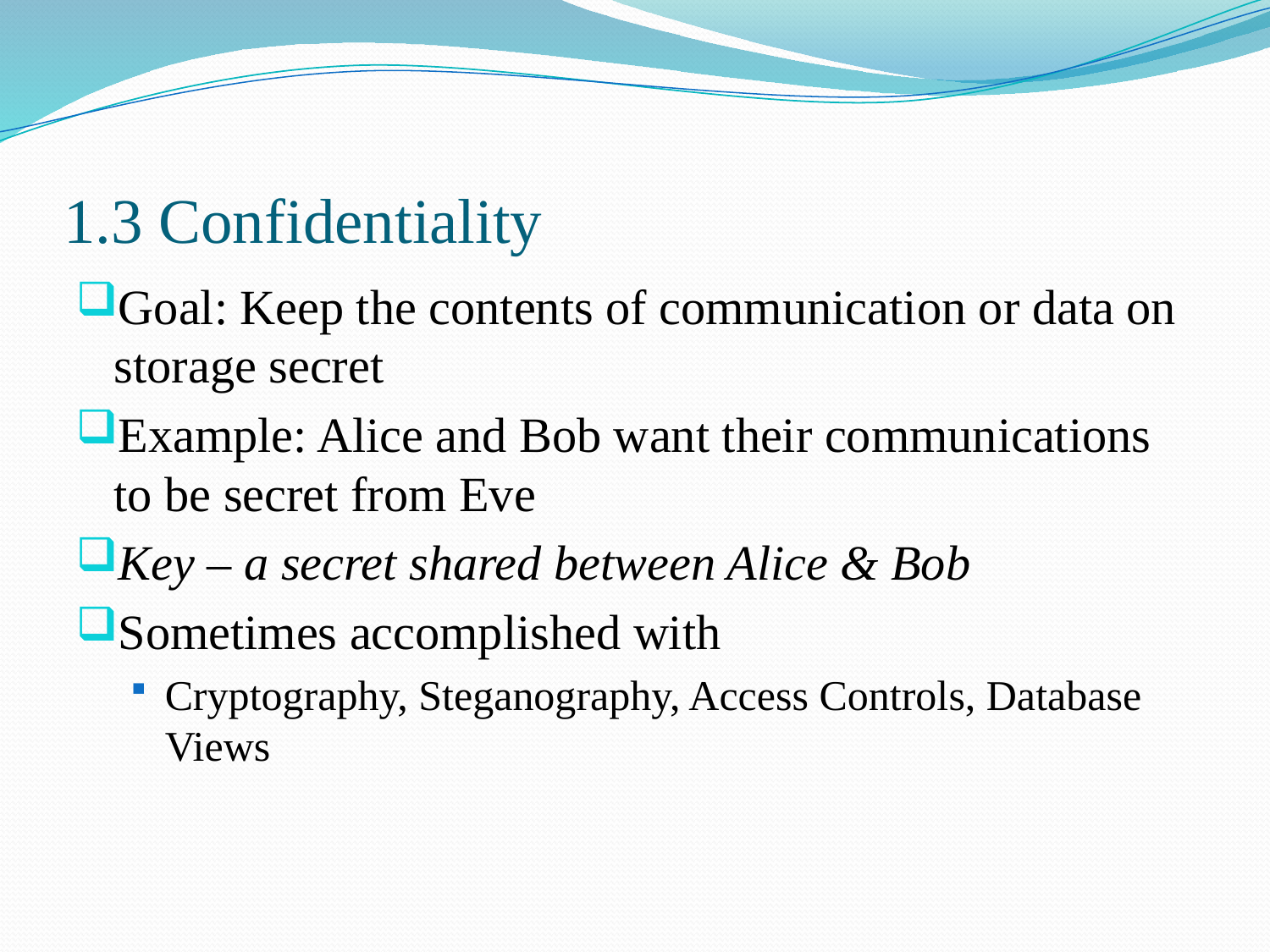

# 1.3 Confidentiality
Goal: Keep the contents of communication or data on storage secret
Example: Alice and Bob want their communications to be secret from Eve
Key – a secret shared between Alice & Bob
Sometimes accomplished with
Cryptography, Steganography, Access Controls, Database Views